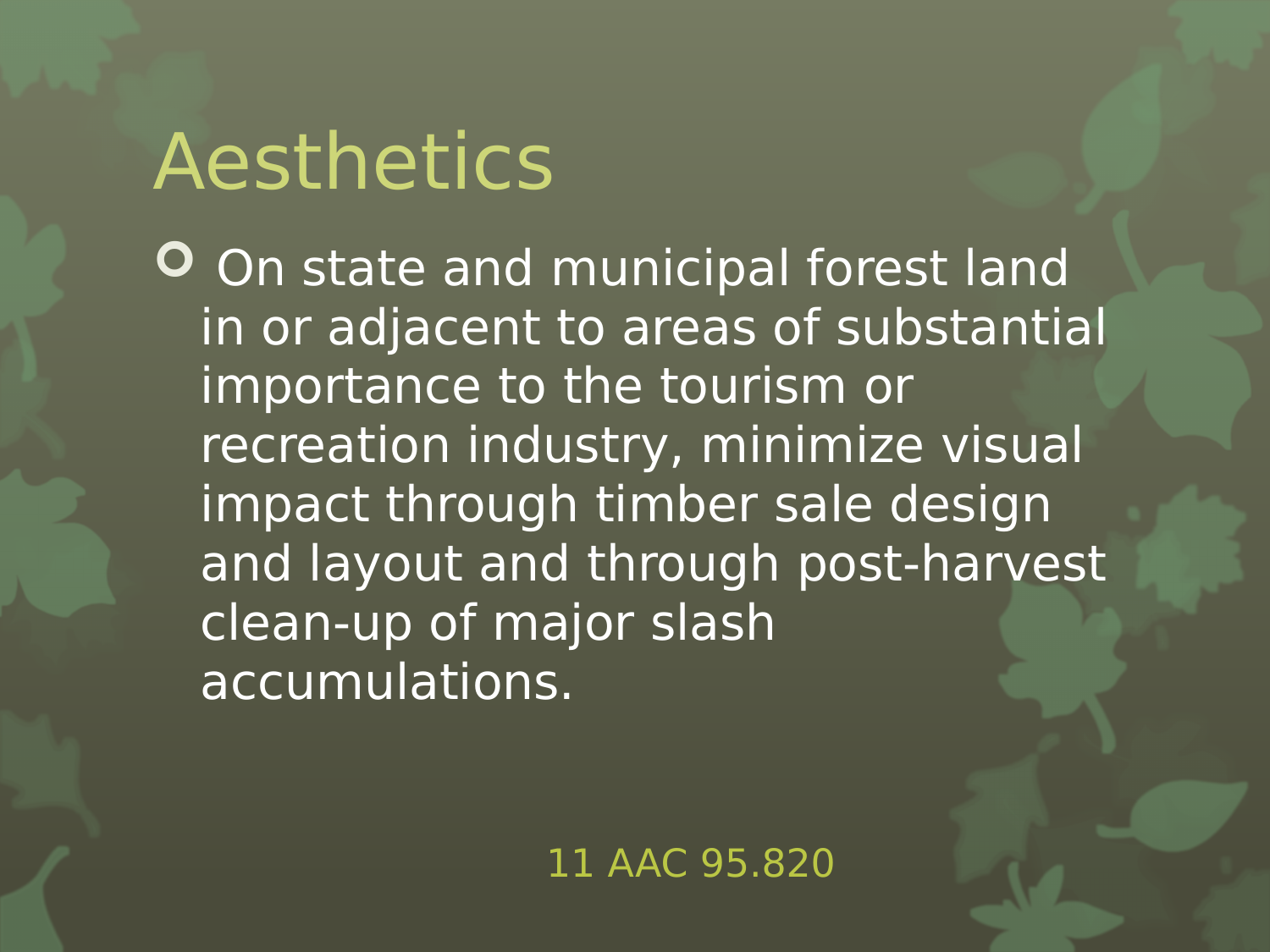

# Aesthetics
 On state and municipal forest land in or adjacent to areas of substantial importance to the tourism or recreation indus­try, minimize visual impact through timber sale design and layout and through post-harvest clean-up of major slash accumulations.

										 11 AAC 95.820